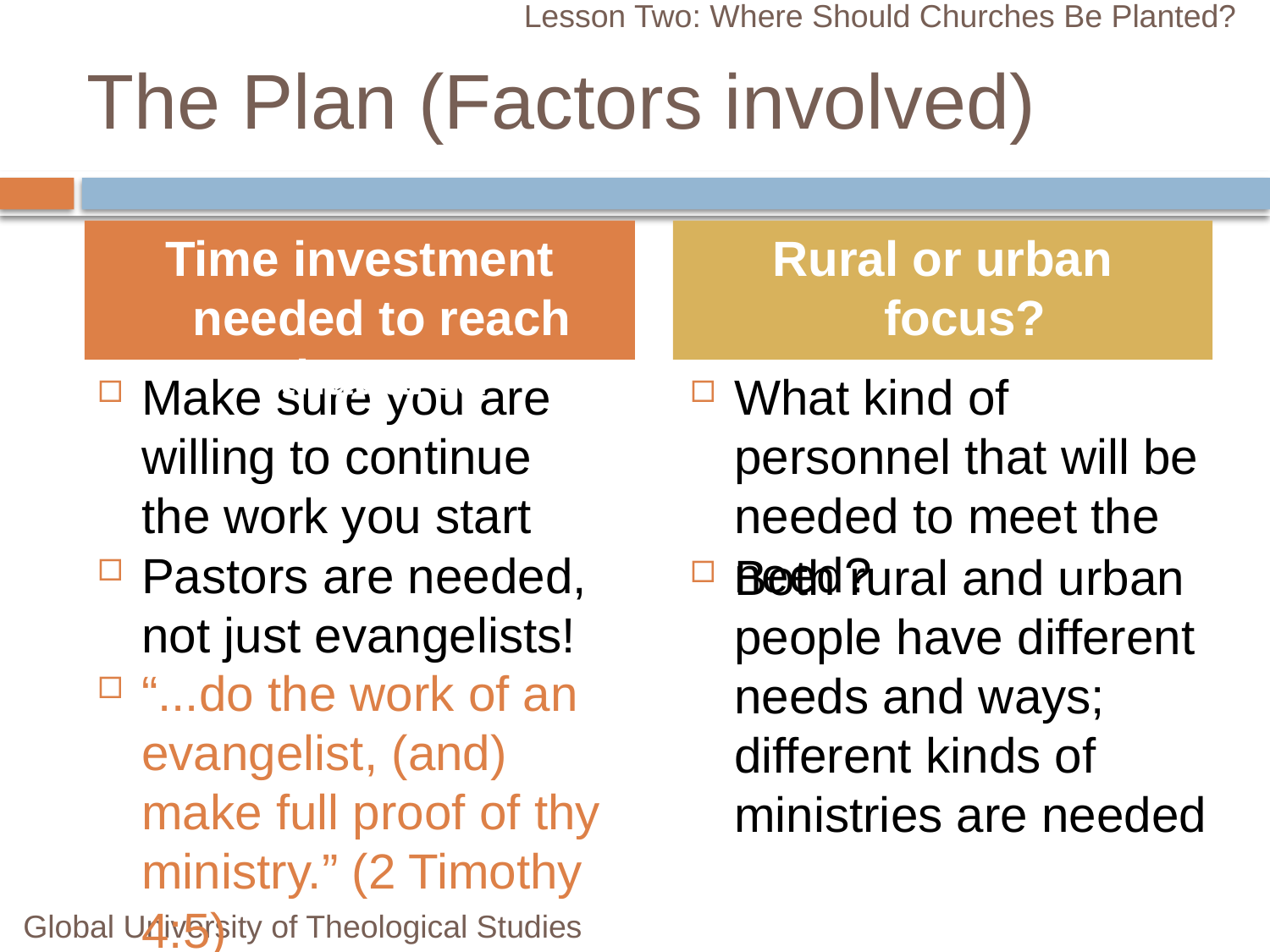

Lesson Two: Where Should Churches Be Planted?
# The Plan (Factors involved)
Time investment needed to reach that area
Rural or urban focus?
Make sure you are willing to continue the work you start
What kind of personnel that will be needed to meet the need?
Pastors are needed, not just evangelists!
Both rural and urban people have different needs and ways; different kinds of ministries are needed
“...do the work of an evangelist, (and) make full proof of thy ministry.” (2 Timothy 4:5)
Global University of Theological Studies